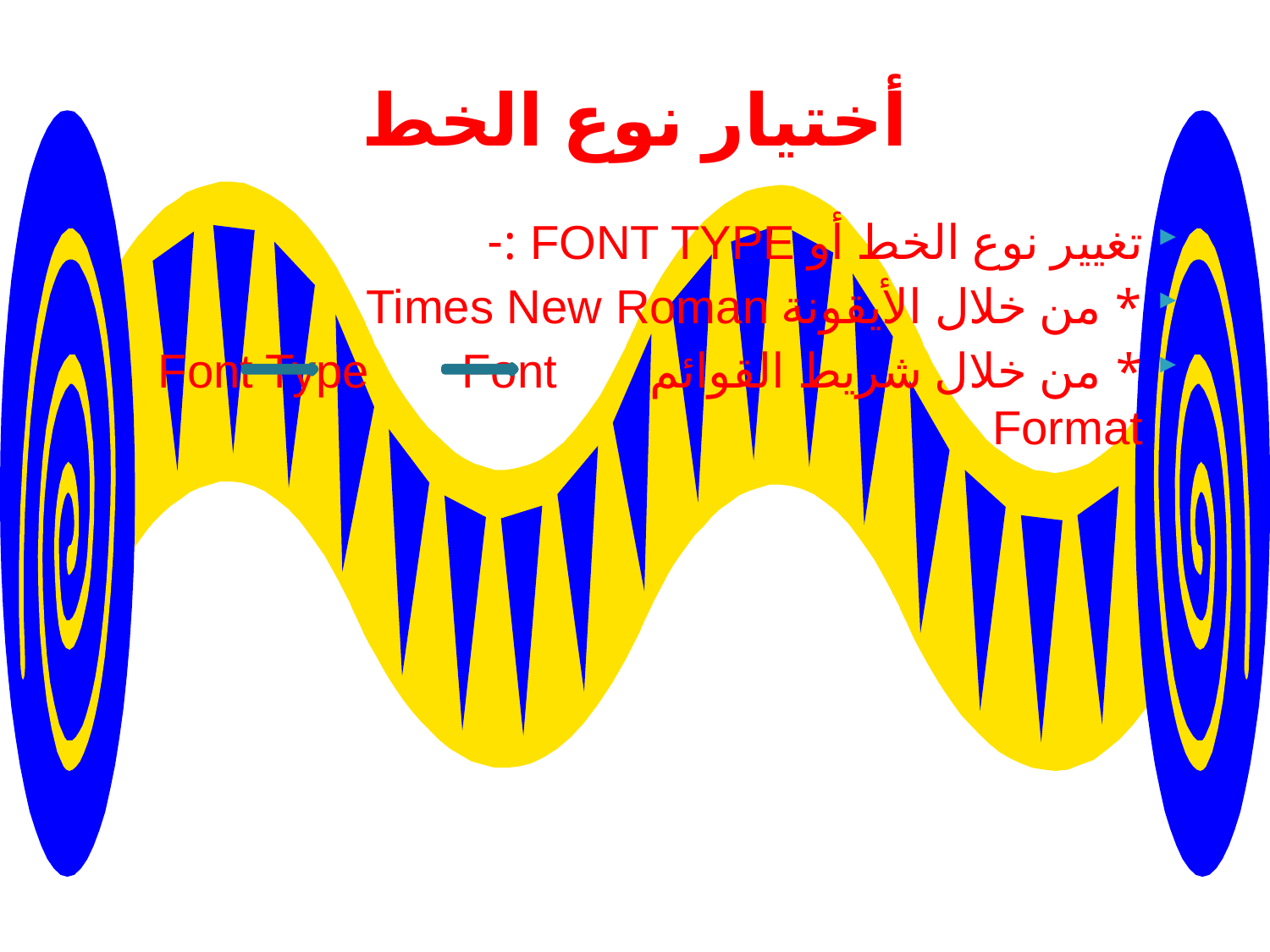

# أختيار نوع الخط
تغيير نوع الخط أو FONT TYPE :-
* من خلال الأيقونة Times New Roman
* من خلال شريط القوائم Font Type       Font       Format